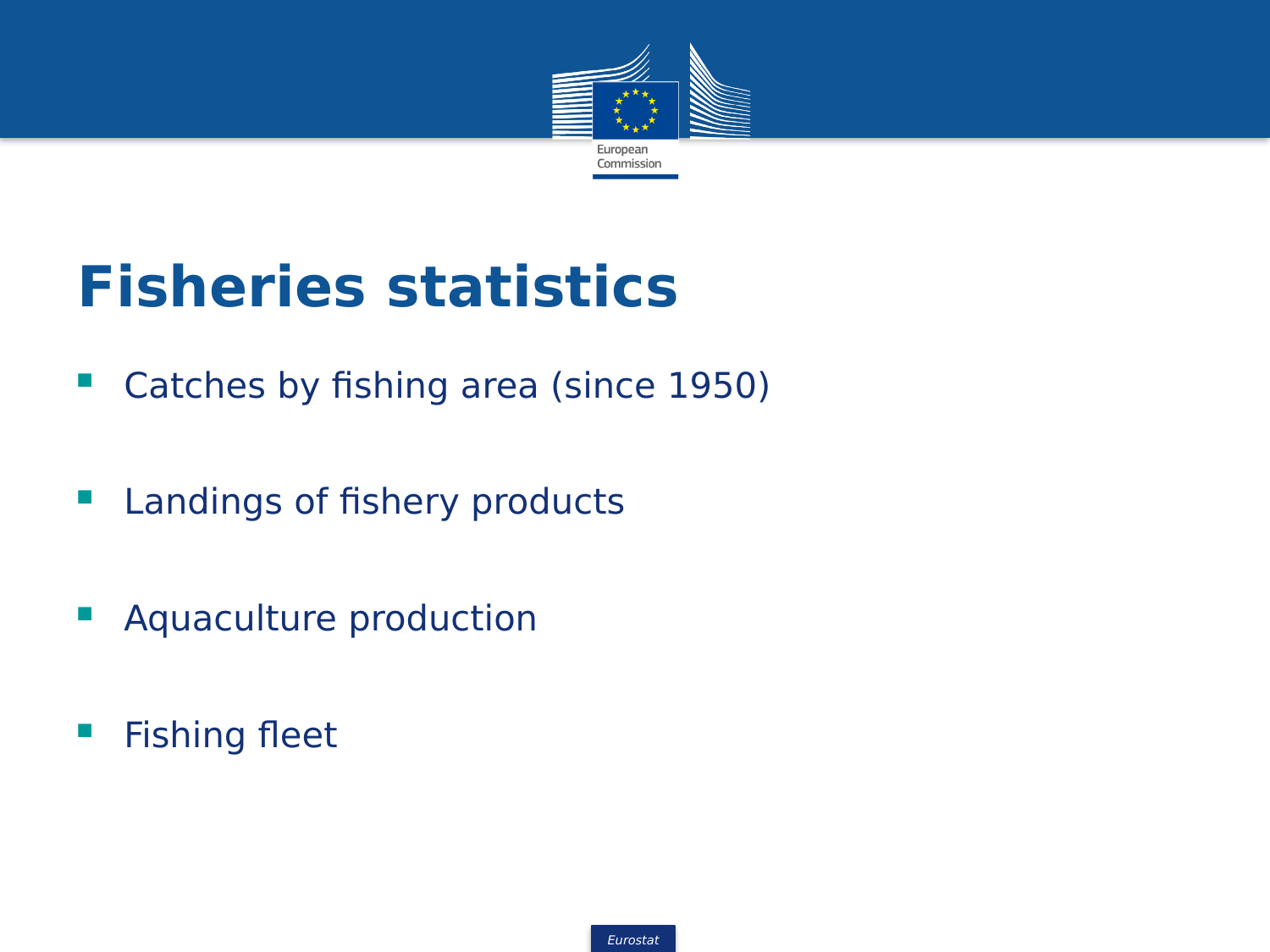

# Fisheries statistics
Catches by fishing area (since 1950)

Landings of fishery products

Aquaculture production

Fishing fleet